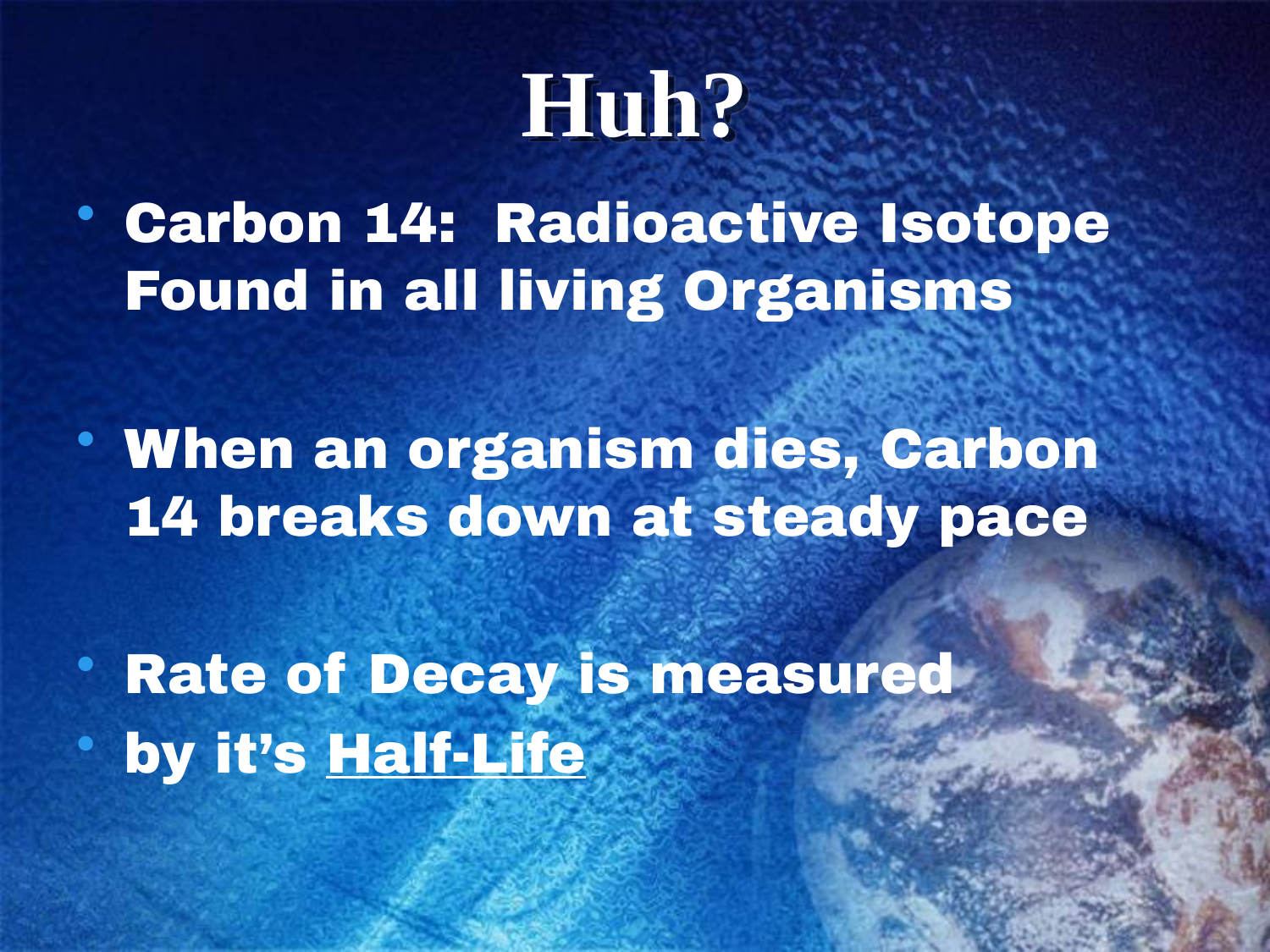

# Huh?
Carbon 14:  Radioactive Isotope Found in all living Organisms

When an organism dies, Carbon 14 breaks down at steady pace

Rate of Decay is measured
by it’s Half-Life